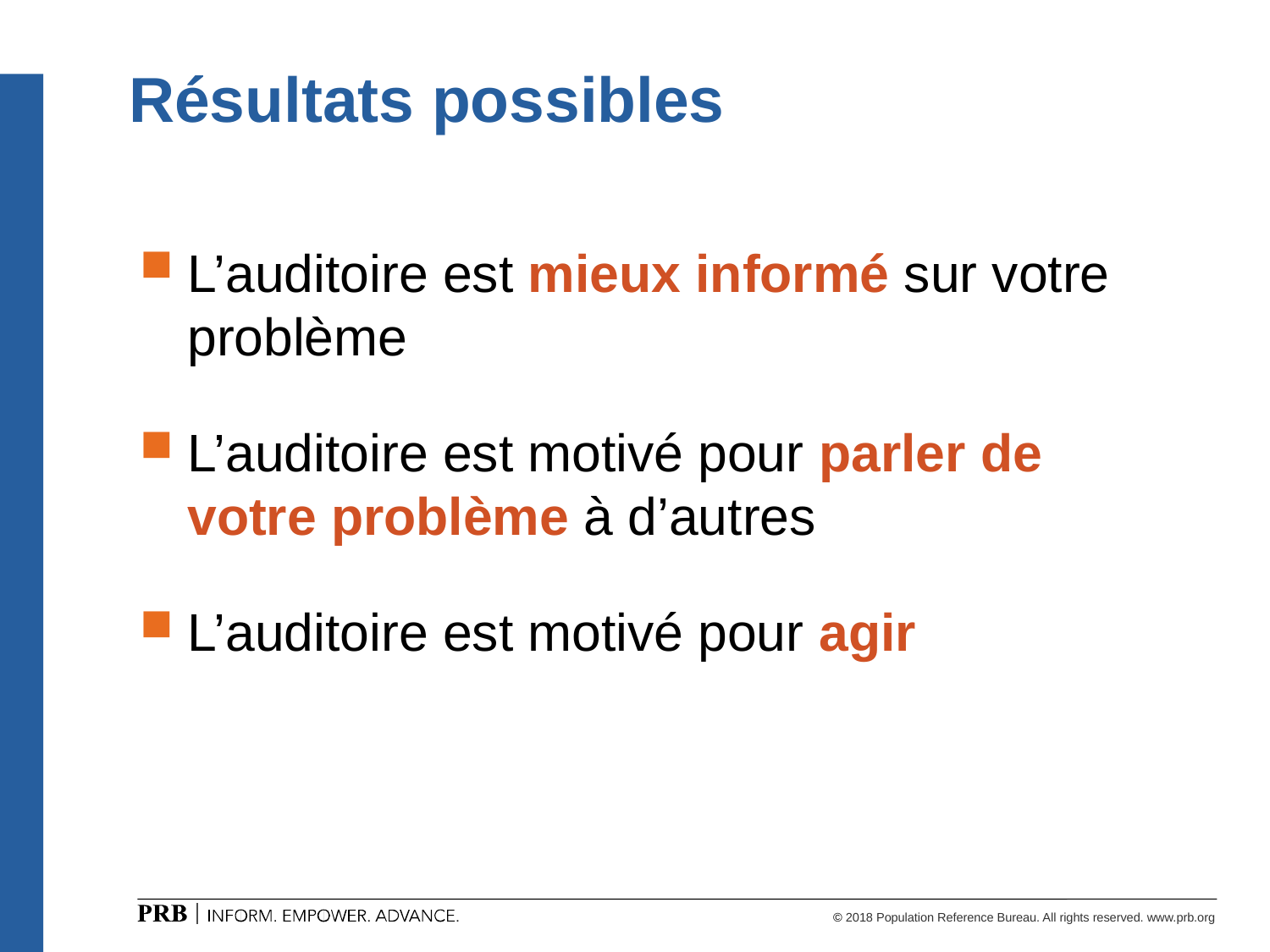

# Résultats possibles
L’auditoire est mieux informé sur votre problème
L’auditoire est motivé pour parler de votre problème à d’autres
L’auditoire est motivé pour agir